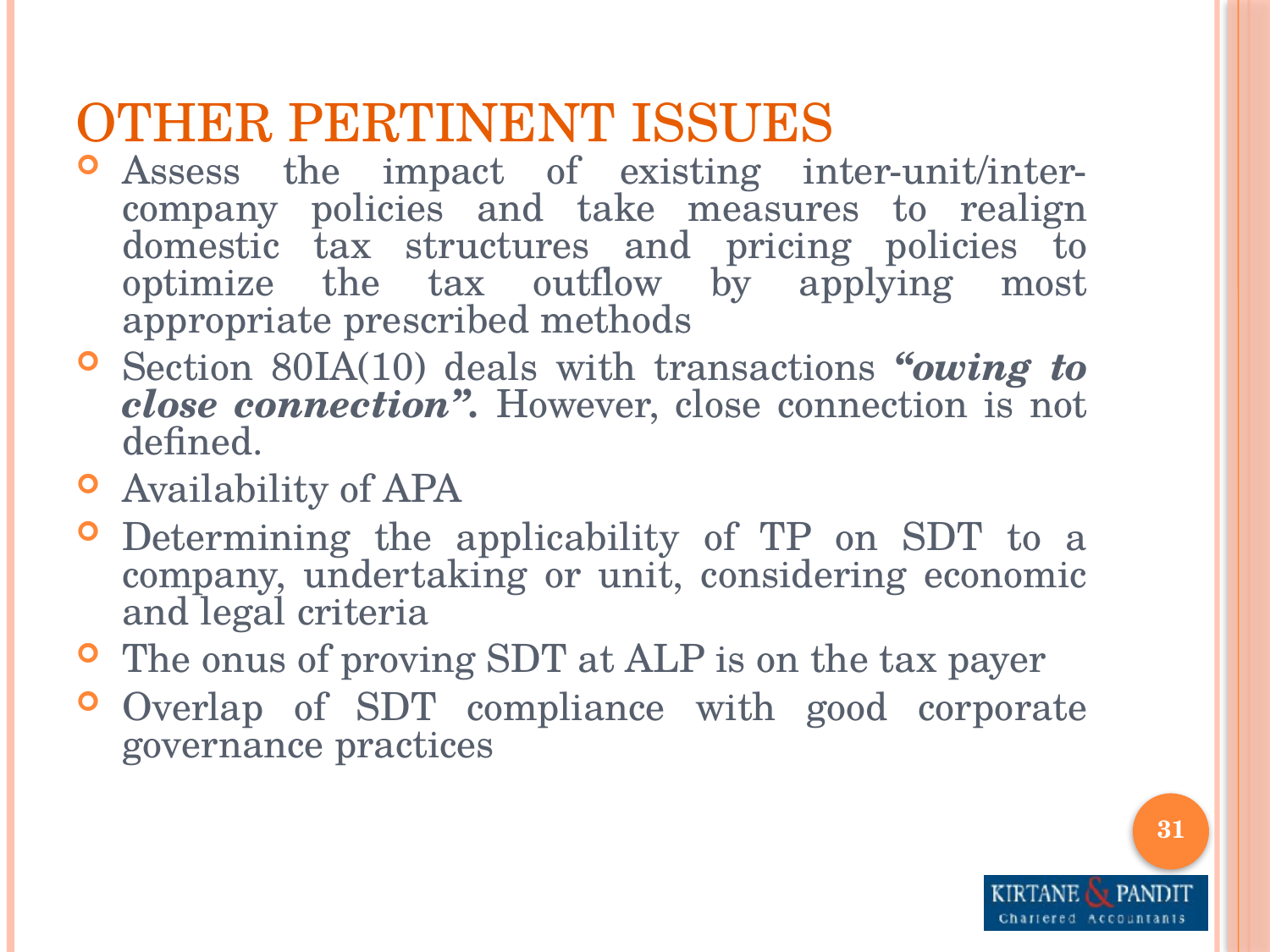

Other Pertinent Issues
Assess the impact of existing inter-unit/inter-company policies and take measures to realign domestic tax structures and pricing policies to optimize the tax outflow by applying most appropriate prescribed methods
Section 80IA(10) deals with transactions “owing to close connection”. However, close connection is not defined.
Availability of APA
Determining the applicability of TP on SDT to a company, undertaking or unit, considering economic and legal criteria
The onus of proving SDT at ALP is on the tax payer
Overlap of SDT compliance with good corporate governance practices
31